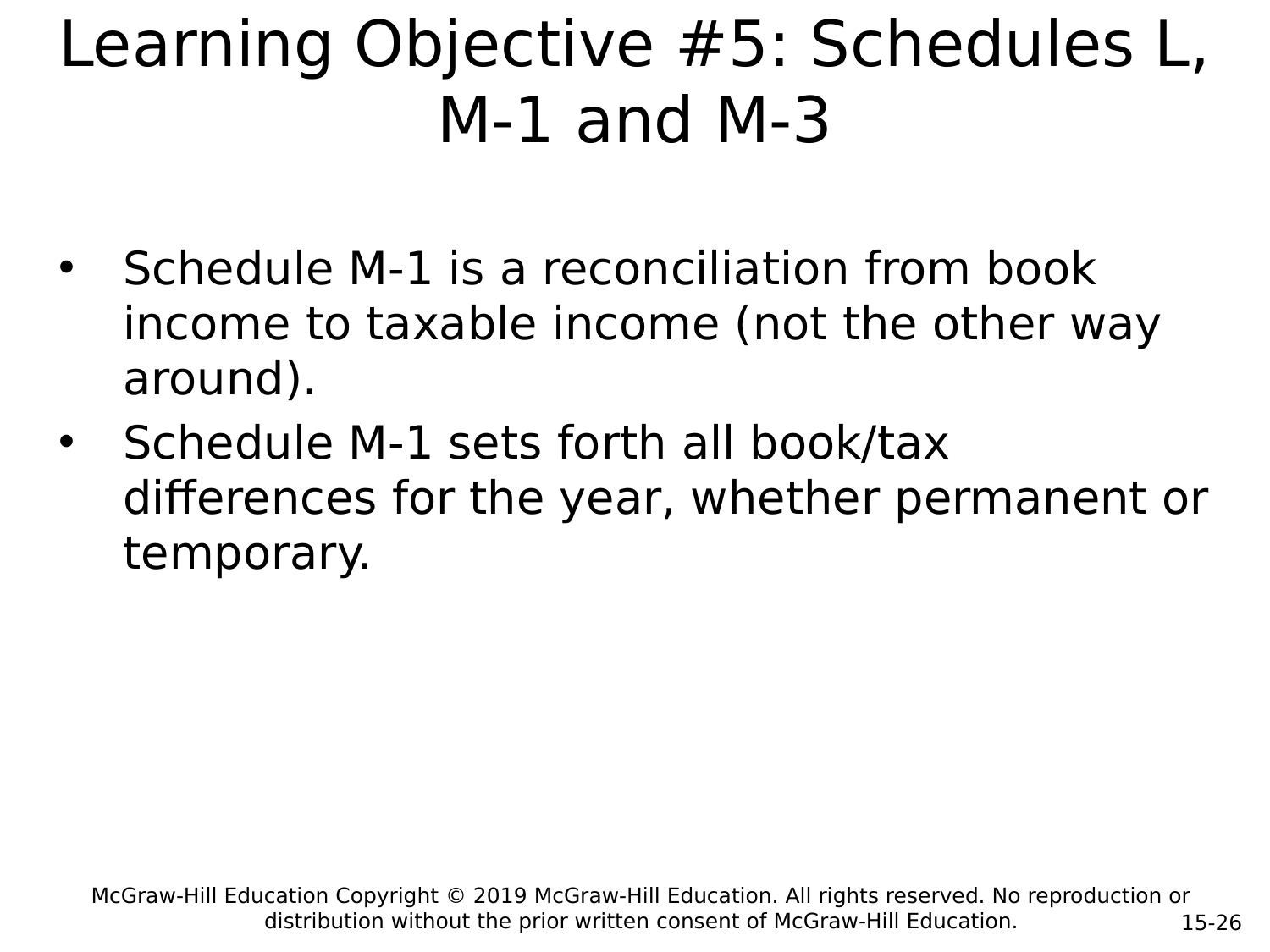

# Learning Objective #5: Schedules L, M-1 and M-3
Schedule M-1 is a reconciliation from book income to taxable income (not the other way around).
Schedule M-1 sets forth all book/tax differences for the year, whether permanent or temporary.
McGraw-Hill Education Copyright © 2019 McGraw-Hill Education. All rights reserved. No reproduction or distribution without the prior written consent of McGraw-Hill Education.
15-26